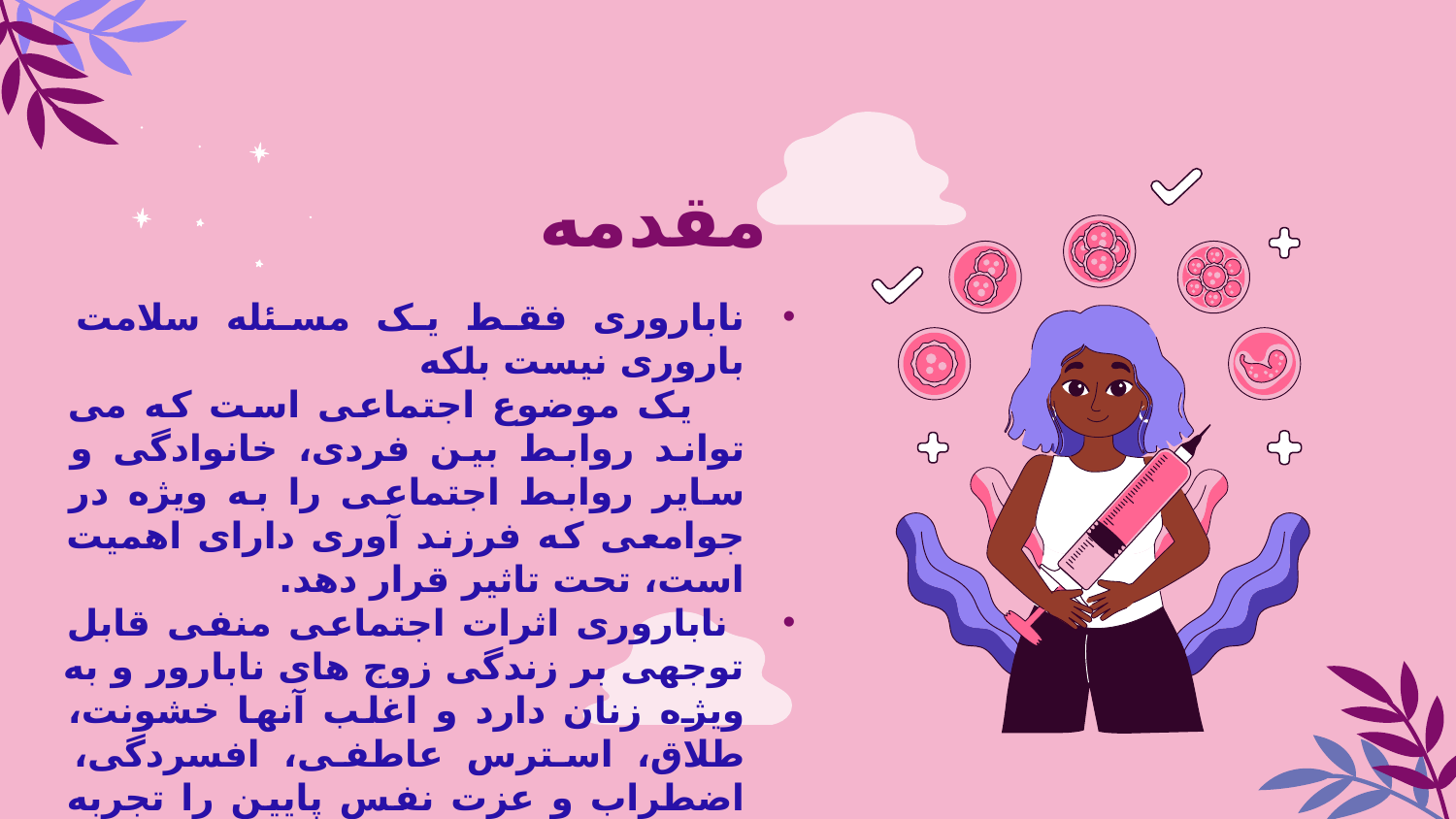

# مقدمه
ناباروری فقط یک مسئله سلامت باروری نیست بلکه
      یک موضوع اجتماعی است که می تواند روابط بین فردی، خانوادگی و سایر روابط اجتماعی را به ویژه در جوامعی که فرزند آوری دارای اهمیت است، تحت تاثیر قرار دهد.
 ناباروری اثرات اجتماعی منفی قابل توجهی بر زندگی زوج های نابارور و به ویژه زنان دارد و اغلب آنها خشونت، طلاق، استرس عاطفی، افسردگی، اضطراب و عزت نفس پایین را تجربه می کنند. در چنین شرایطی، ارزیابی و تشخیص به هنگام ناباروری ضروری است